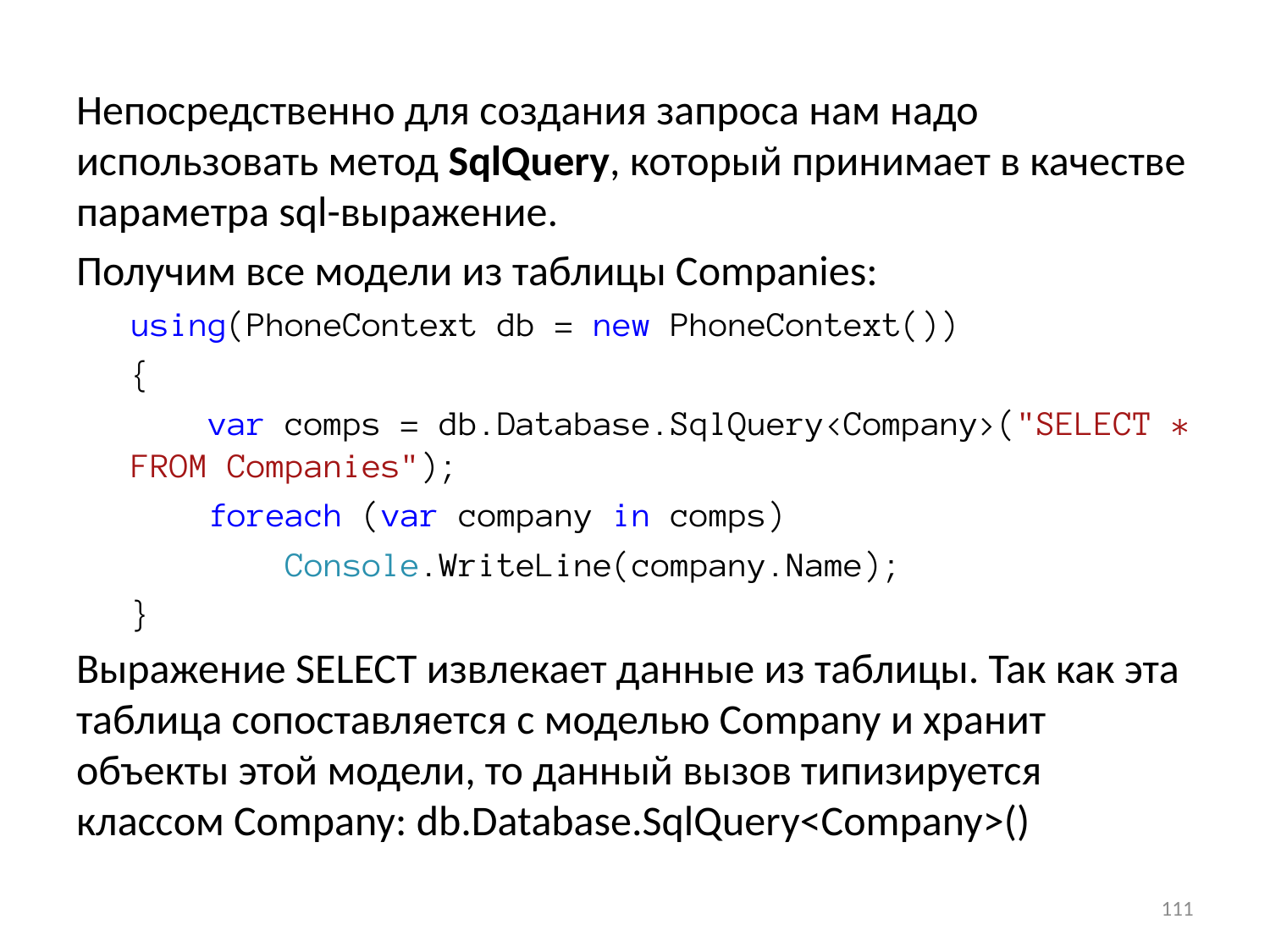

Непосредственно для создания запроса нам надо использовать метод SqlQuery, который принимает в качестве параметра sql-выражение.
Получим все модели из таблицы Companies:
using(PhoneContext db = new PhoneContext())
{
    var comps = db.Database.SqlQuery<Company>("SELECT * FROM Companies");
    foreach (var company in comps)
        Console.WriteLine(company.Name);
}
Выражение SELECT извлекает данные из таблицы. Так как эта таблица сопоставляется с моделью Company и хранит объекты этой модели, то данный вызов типизируется классом Company: db.Database.SqlQuery<Company>()
111